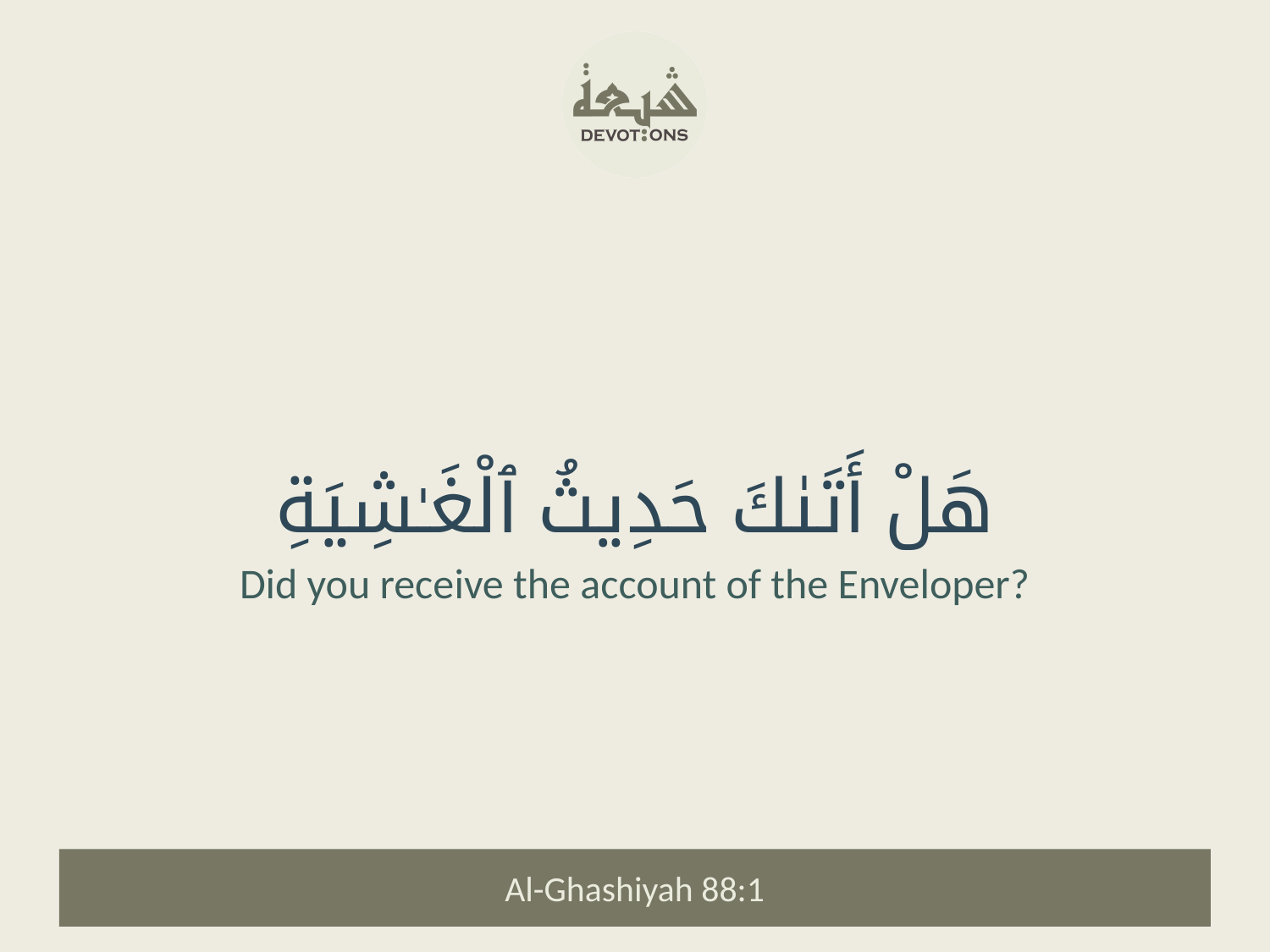

هَلْ أَتَىٰكَ حَدِيثُ ٱلْغَـٰشِيَةِ
Did you receive the account of the Enveloper?
Al-Ghashiyah 88:1